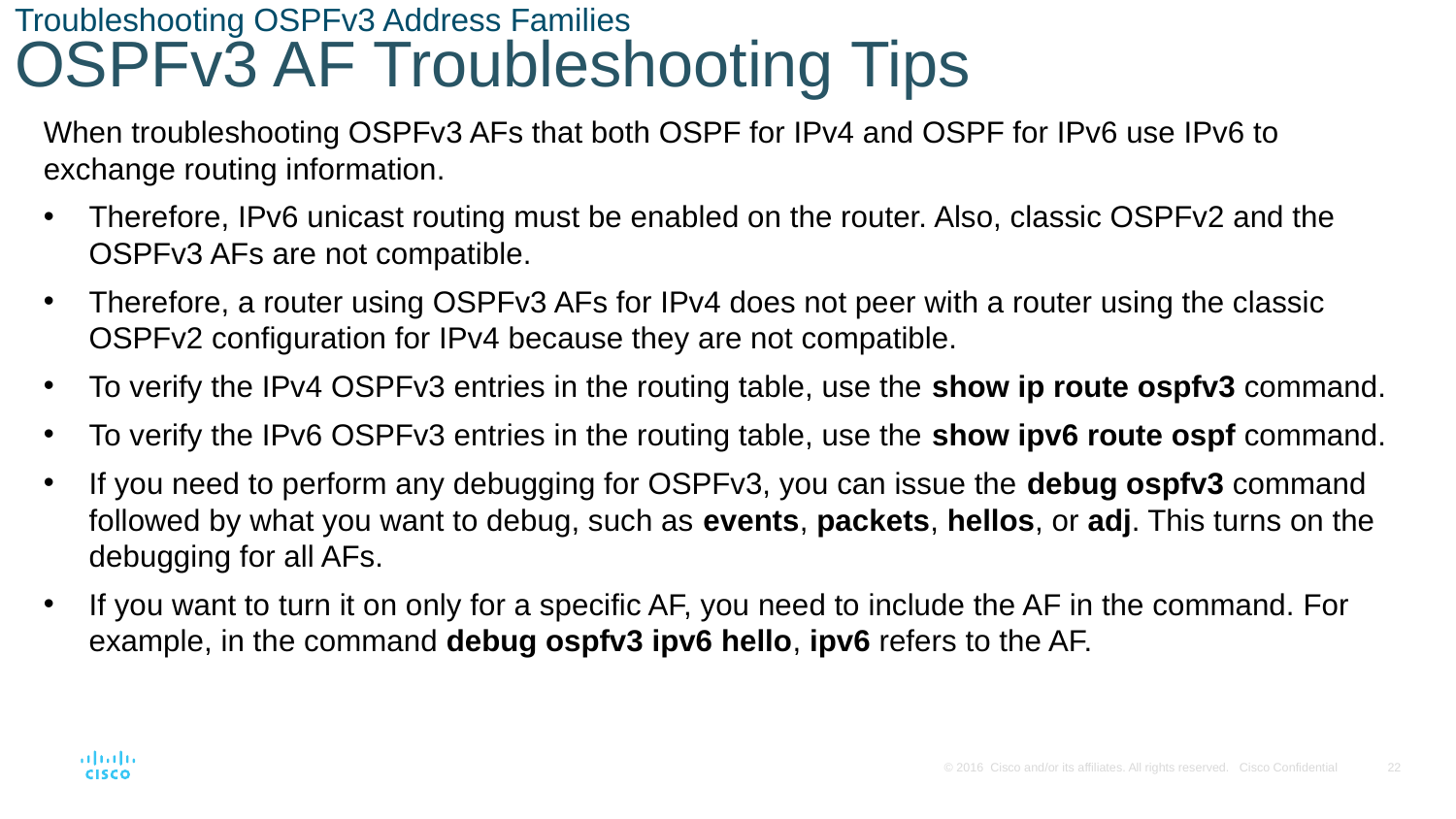

# Troubleshooting OSPFv3 Address Families OSPFv3 AF Troubleshooting Tips
When troubleshooting OSPFv3 AFs that both OSPF for IPv4 and OSPF for IPv6 use IPv6 to exchange routing information.
Therefore, IPv6 unicast routing must be enabled on the router. Also, classic OSPFv2 and the OSPFv3 AFs are not compatible.
Therefore, a router using OSPFv3 AFs for IPv4 does not peer with a router using the classic OSPFv2 configuration for IPv4 because they are not compatible.
To verify the IPv4 OSPFv3 entries in the routing table, use the show ip route ospfv3 command.
To verify the IPv6 OSPFv3 entries in the routing table, use the show ipv6 route ospf command.
If you need to perform any debugging for OSPFv3, you can issue the debug ospfv3 command followed by what you want to debug, such as events, packets, hellos, or adj. This turns on the debugging for all AFs.
If you want to turn it on only for a specific AF, you need to include the AF in the command. For example, in the command debug ospfv3 ipv6 hello, ipv6 refers to the AF.